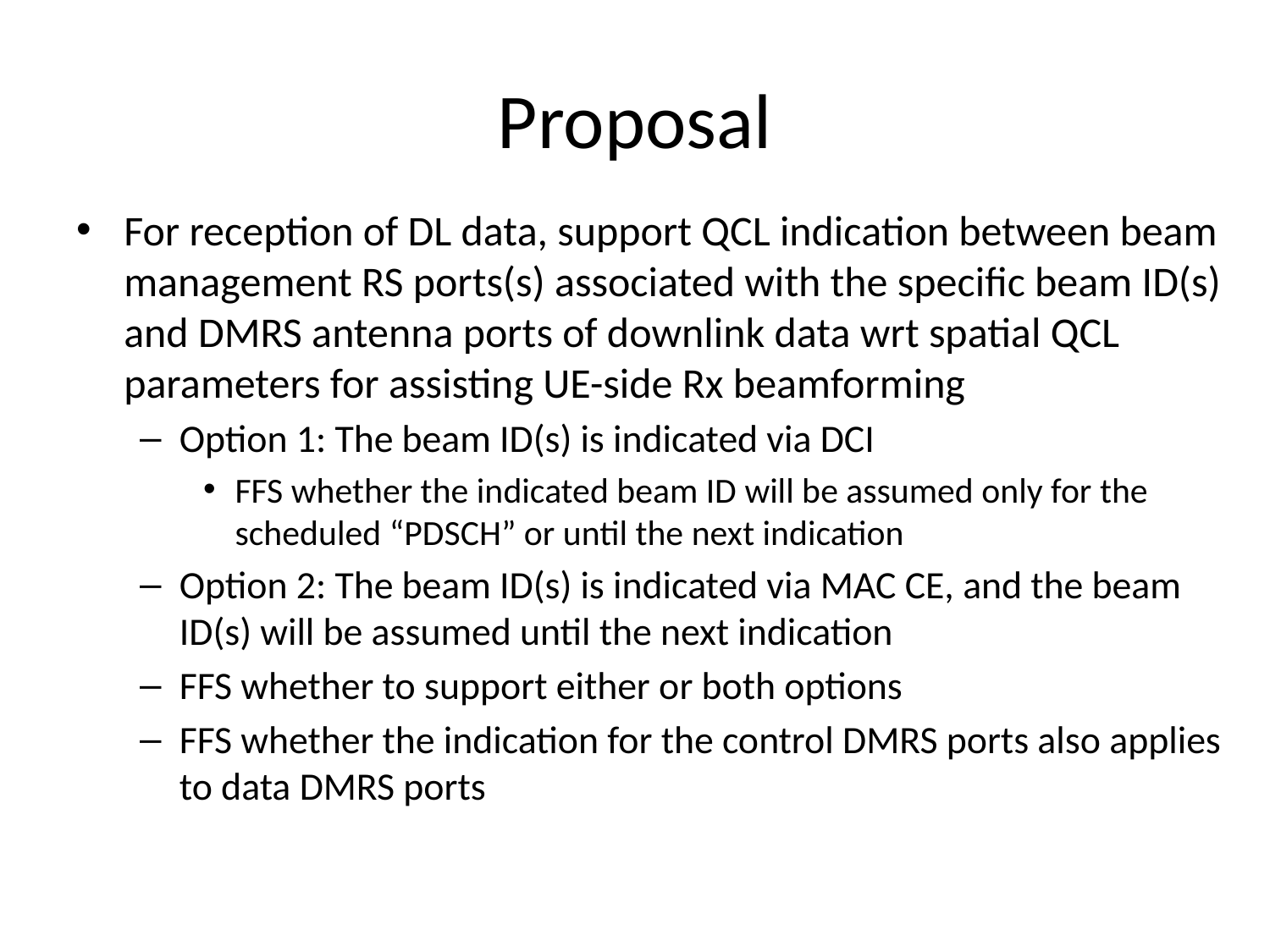

# Proposal
For reception of DL data, support QCL indication between beam management RS ports(s) associated with the specific beam ID(s) and DMRS antenna ports of downlink data wrt spatial QCL parameters for assisting UE-side Rx beamforming
Option 1: The beam ID(s) is indicated via DCI
FFS whether the indicated beam ID will be assumed only for the scheduled “PDSCH” or until the next indication
Option 2: The beam ID(s) is indicated via MAC CE, and the beam ID(s) will be assumed until the next indication
FFS whether to support either or both options
FFS whether the indication for the control DMRS ports also applies to data DMRS ports